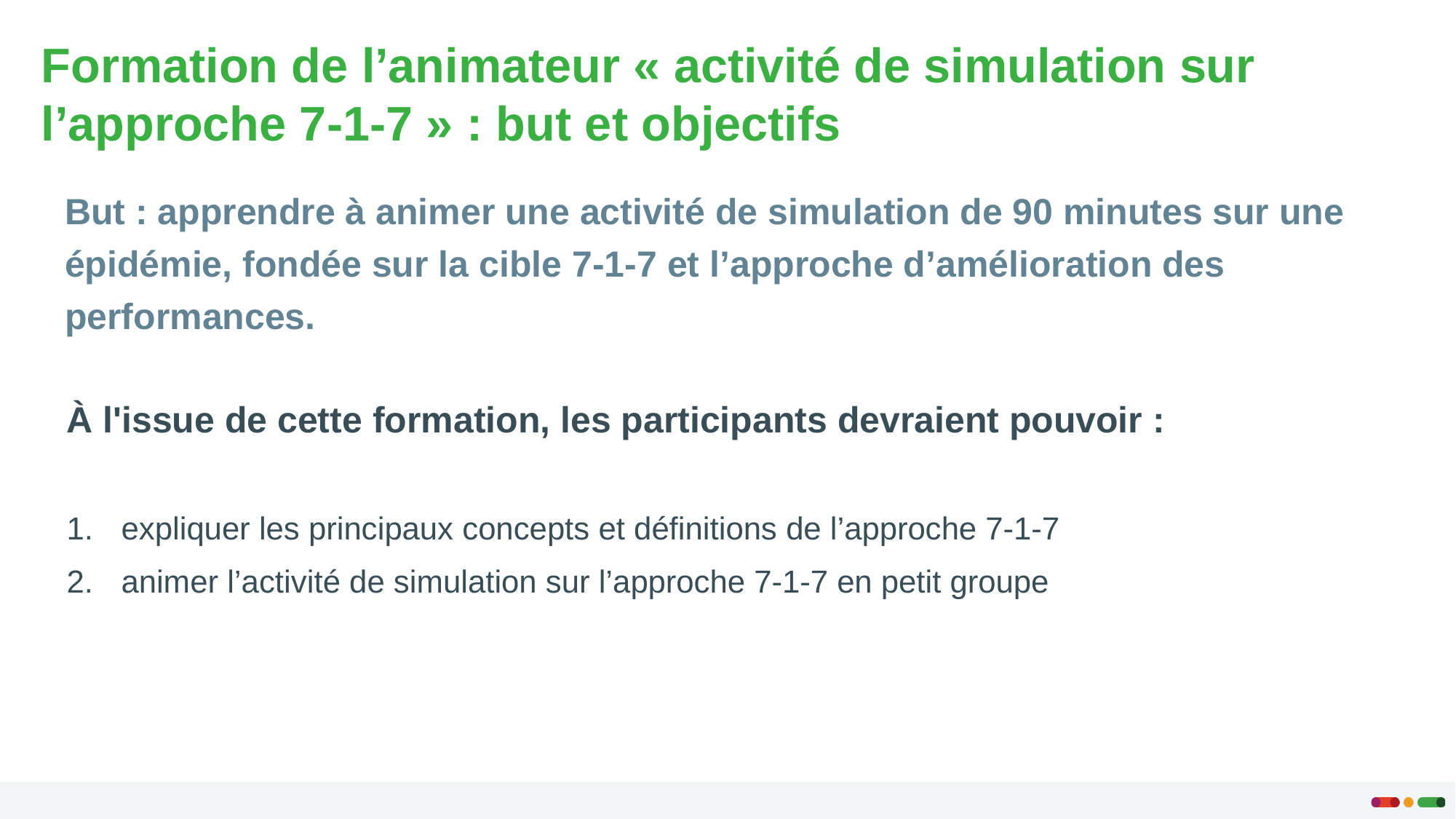

# Formation de l’animateur « activité de simulation sur l’approche 7-1-7 » : but et objectifs
But : apprendre à animer une activité de simulation de 90 minutes sur une épidémie, fondée sur la cible 7-1-7 et l’approche d’amélioration des performances.
À l'issue de cette formation, les participants devraient pouvoir :
expliquer les principaux concepts et définitions de l’approche 7-1-7
animer l’activité de simulation sur l’approche 7-1-7 en petit groupe